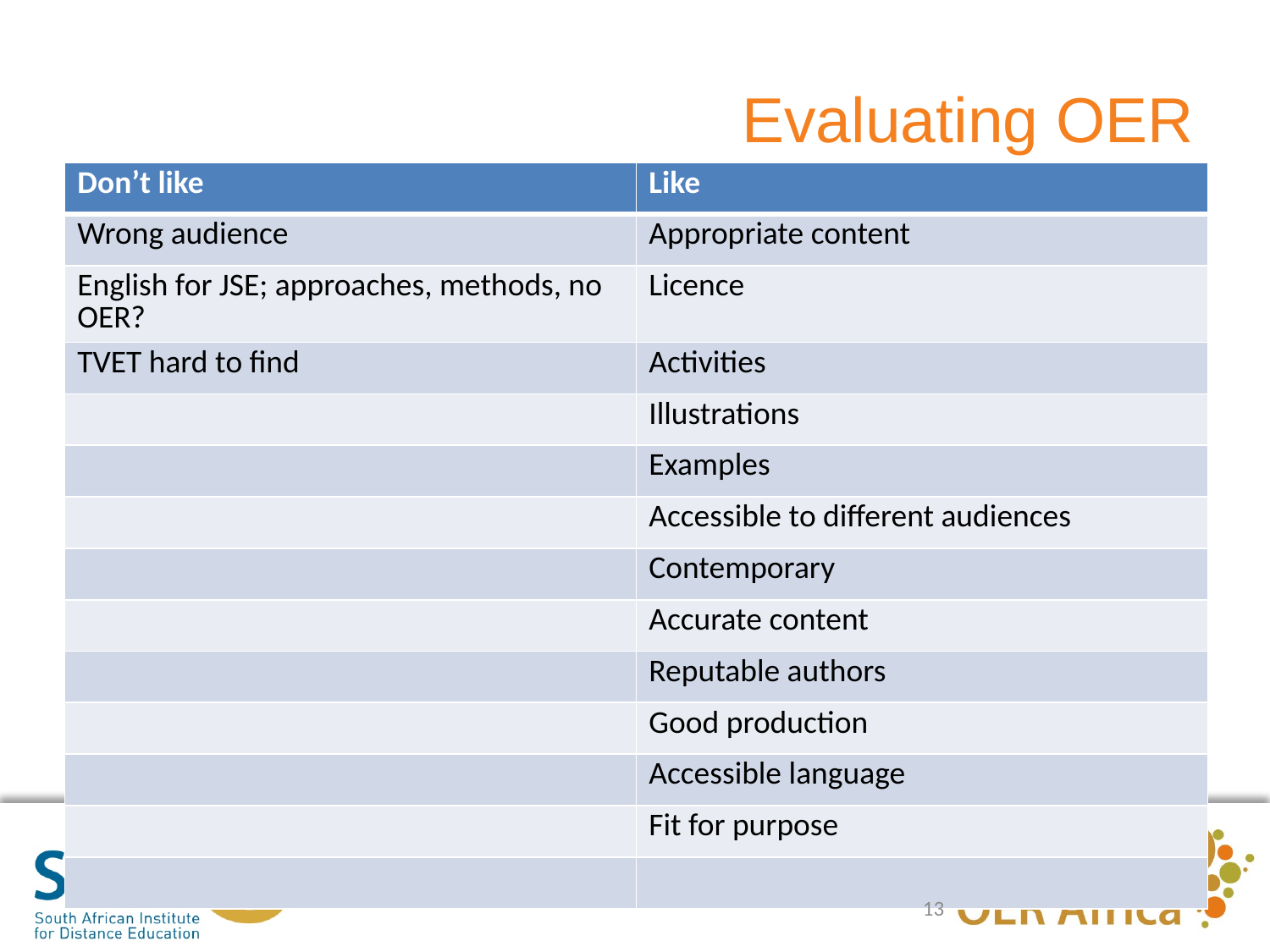

# Evaluating OER
| Don’t like | Like |
| --- | --- |
| Wrong audience | Appropriate content |
| English for JSE; approaches, methods, no OER? | Licence |
| TVET hard to find | Activities |
|  | Illustrations |
|  | Examples |
|  | Accessible to different audiences |
|  | Contemporary |
|  | Accurate content |
|  | Reputable authors |
|  | Good production |
|  | Accessible language |
|  | Fit for purpose |
|  |  |
13